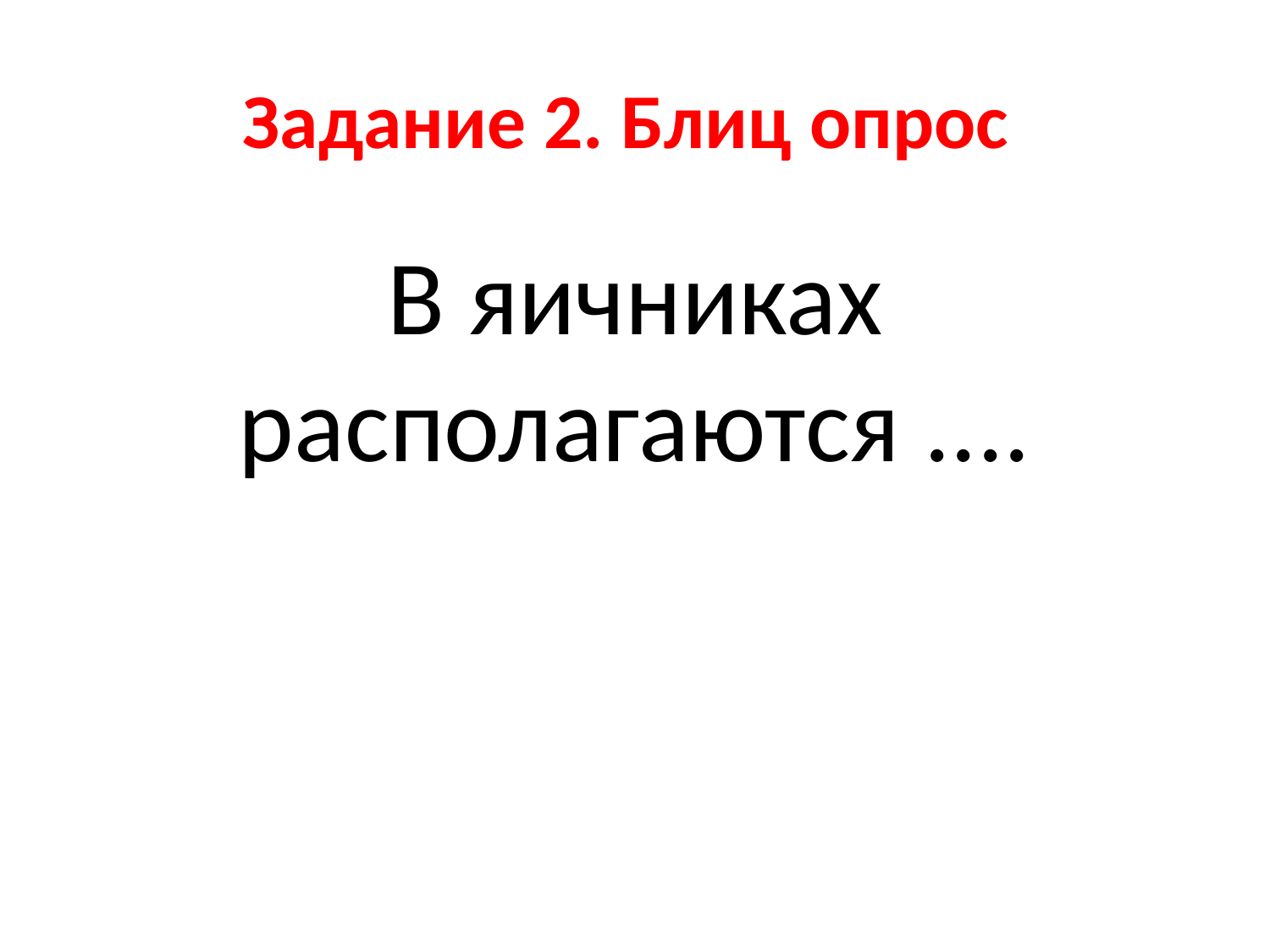

# Задание 2. Блиц опрос
В яичниках располагаются ....